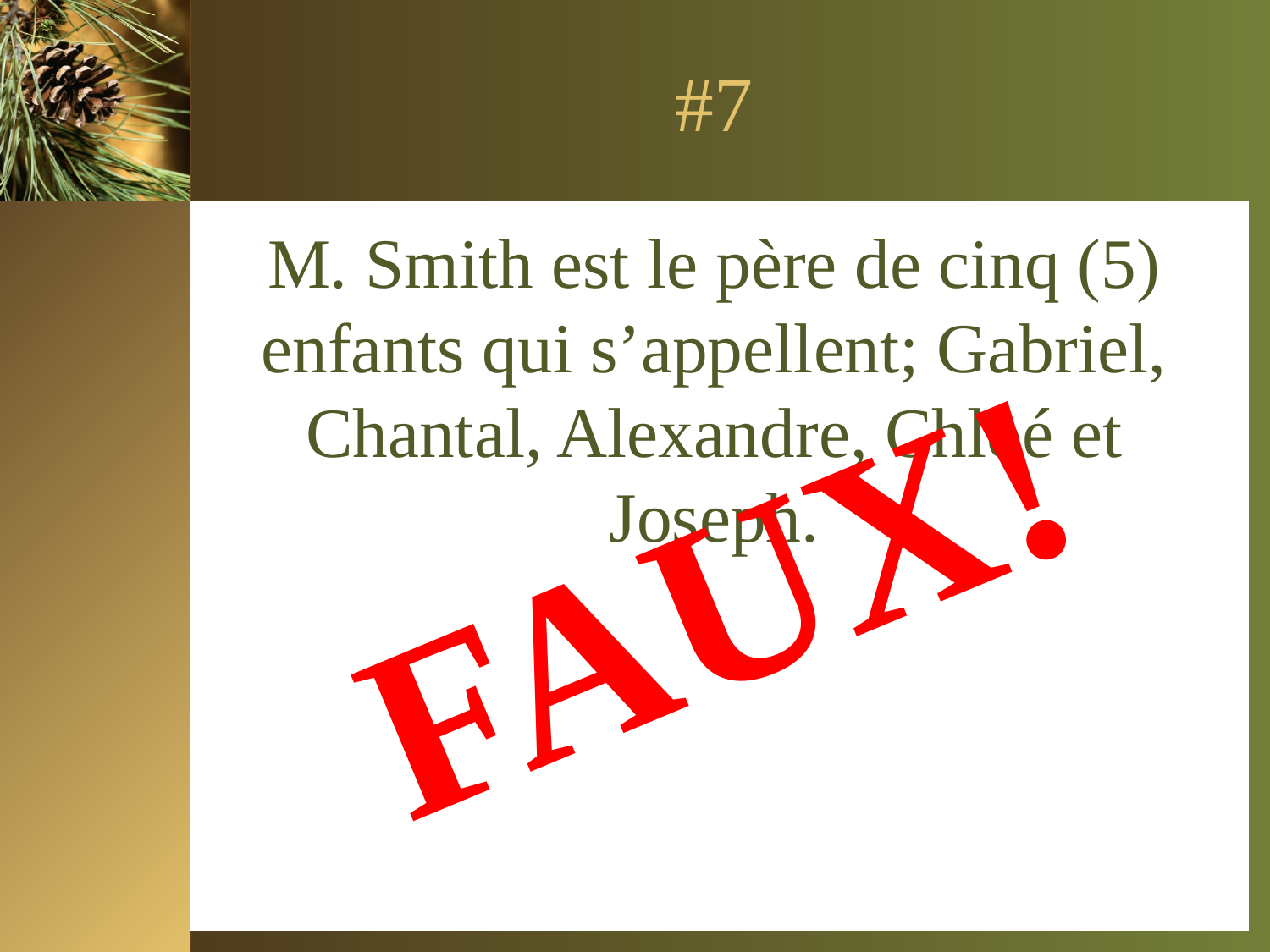

# #7
M. Smith est le père de cinq (5) enfants qui s’appellent; Gabriel, Chantal, Alexandre, Chloé et Joseph.
FAUX!